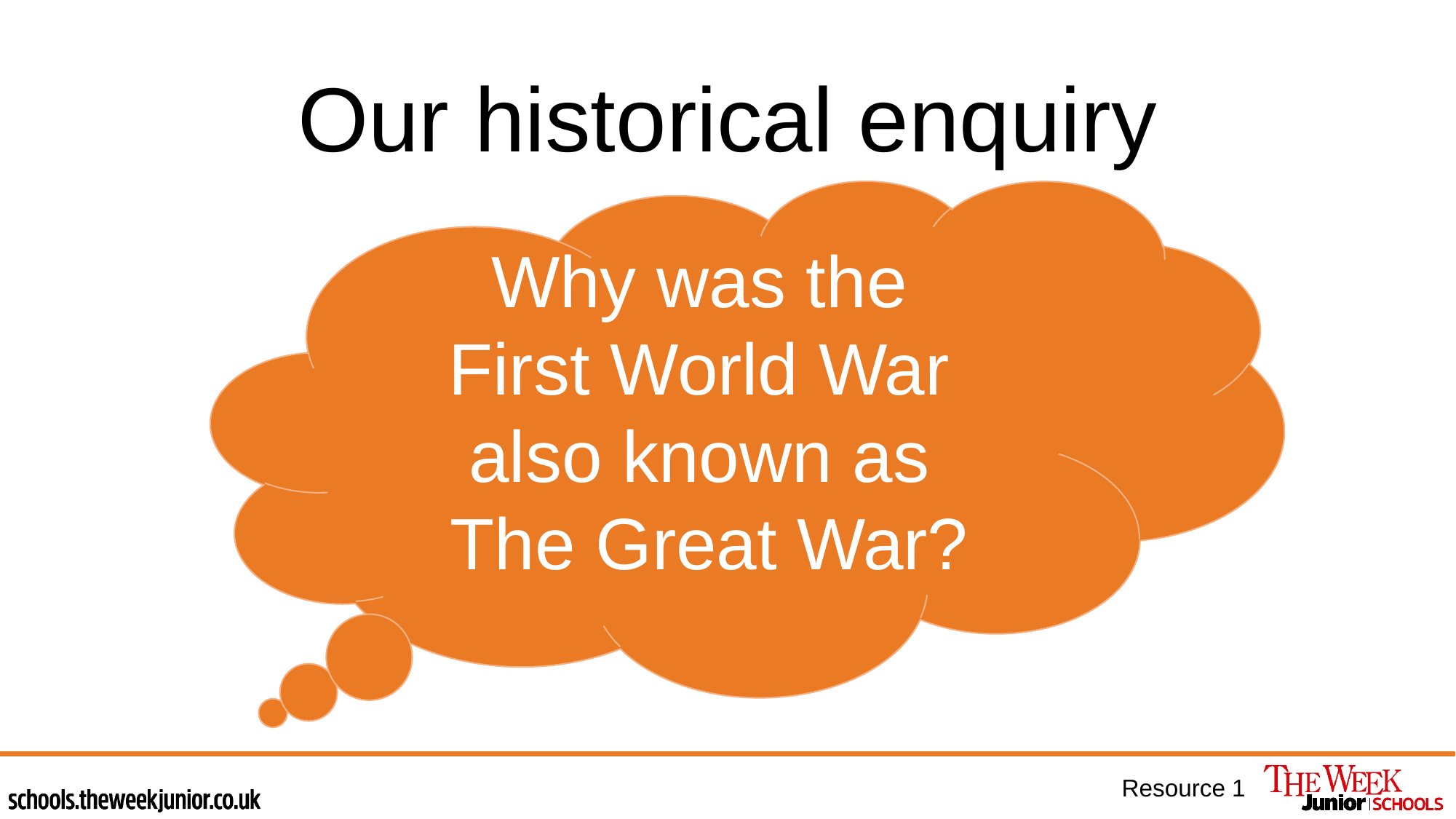

# Our historical enquiry
Why was the
First World War
also known as
The Great War?

Resource 1